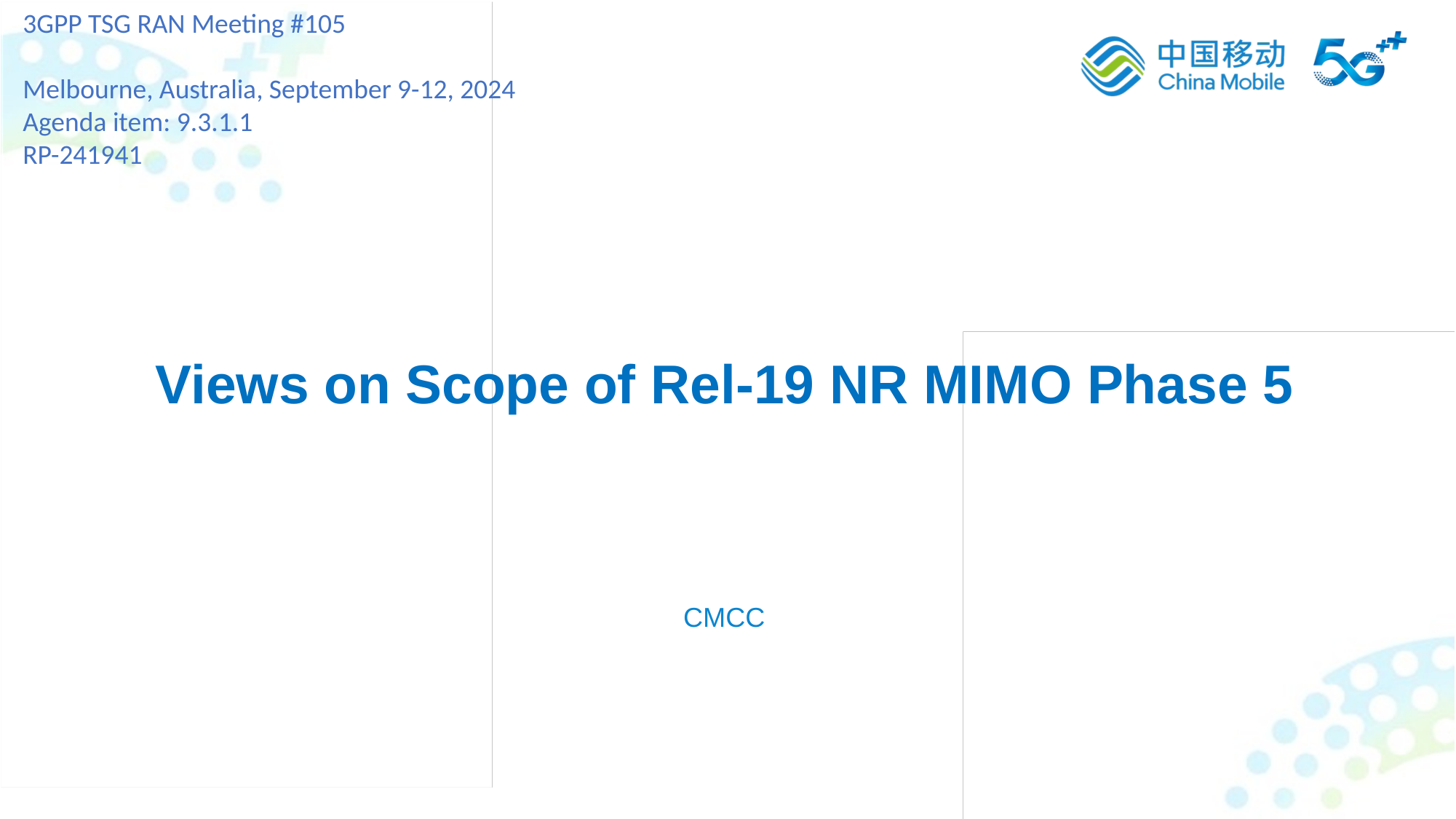

3GPP TSG RAN Meeting #105
Melbourne, Australia, September 9-12, 2024
Agenda item: 9.3.1.1
RP-241941
Views on Scope of Rel-19 NR MIMO Phase 5
CMCC